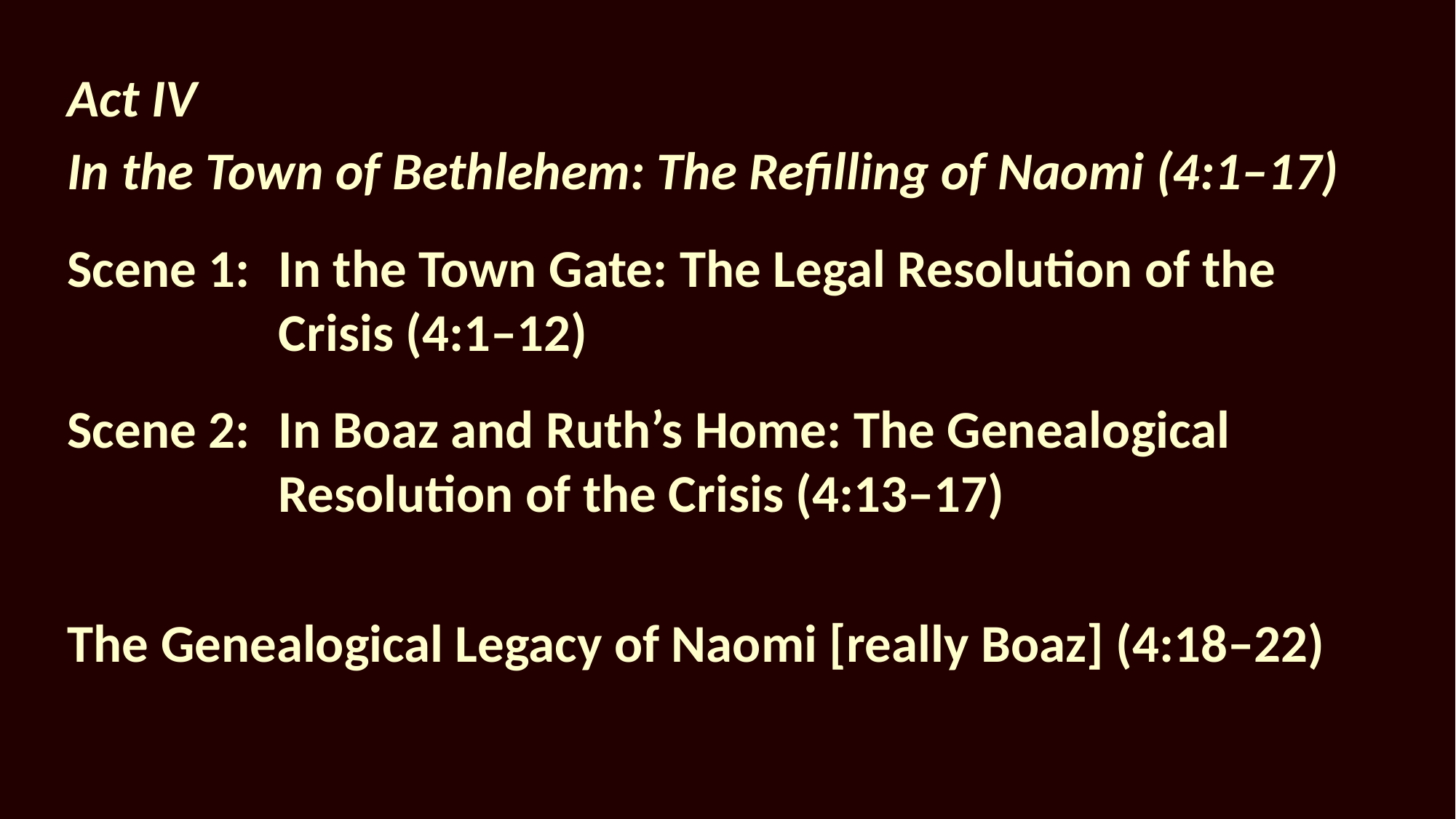

Act IV
In the Town of Bethlehem: The Refilling of Naomi (4:1–17)
Scene 1: 	In the Town Gate: The Legal Resolution of the Crisis (4:1–12)
Scene 2: 	In Boaz and Ruth’s Home: The Genealogical Resolution of the Crisis (4:13–17)

The Genealogical Legacy of Naomi [really Boaz] (4:18–22)